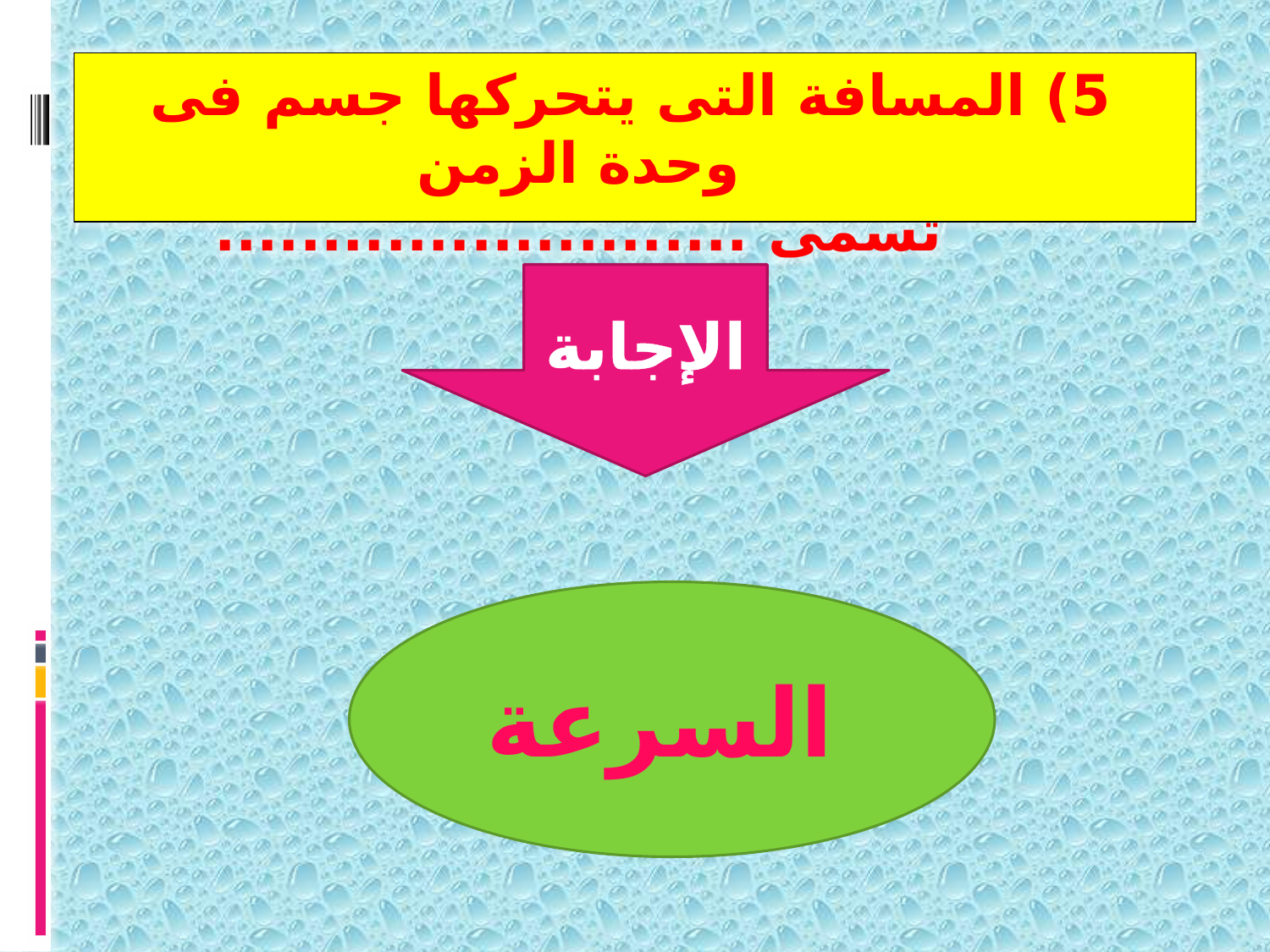

5) المسافة التى يتحركها جسم فى وحدة الزمن تسمى .........................
الإجابة
السرعة